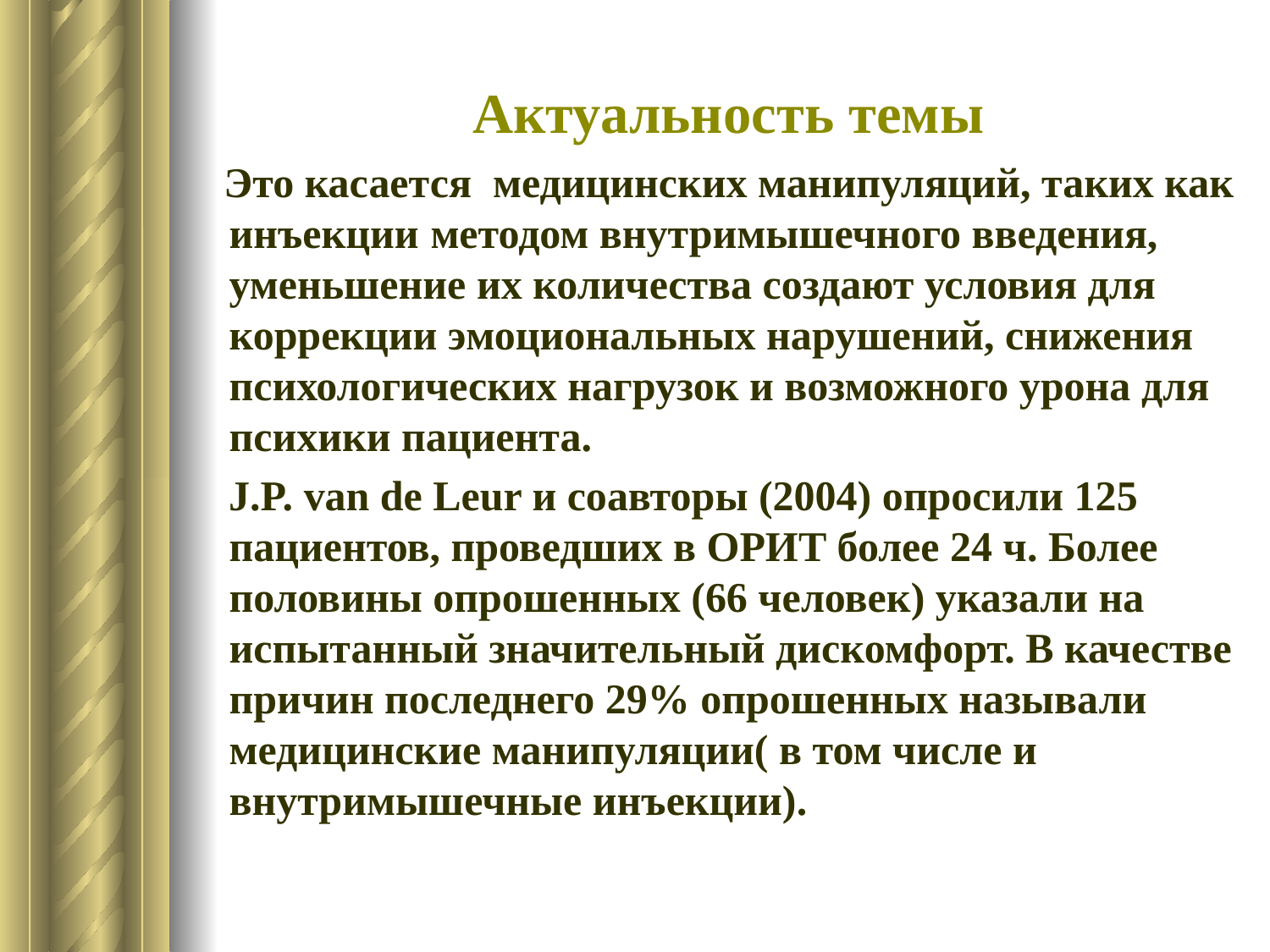

# Актуальность темы
    Это касается  медицинских манипуляций, таких как инъекции методом внутримышечного введения, уменьшение их количества создают условия для коррекции эмоциональных нарушений, снижения психологических нагрузок и возможного урона для психики пациента.
    J.P. van de Leur и соавторы (2004) опросили 125 пациентов, проведших в ОРИТ более 24 ч. Более половины опрошенных (66 человек) указали на испытанный значительный дискомфорт. В качестве причин последнего 29% опрошенных называли медицинские манипуляции( в том числе и внутримышечные инъекции).